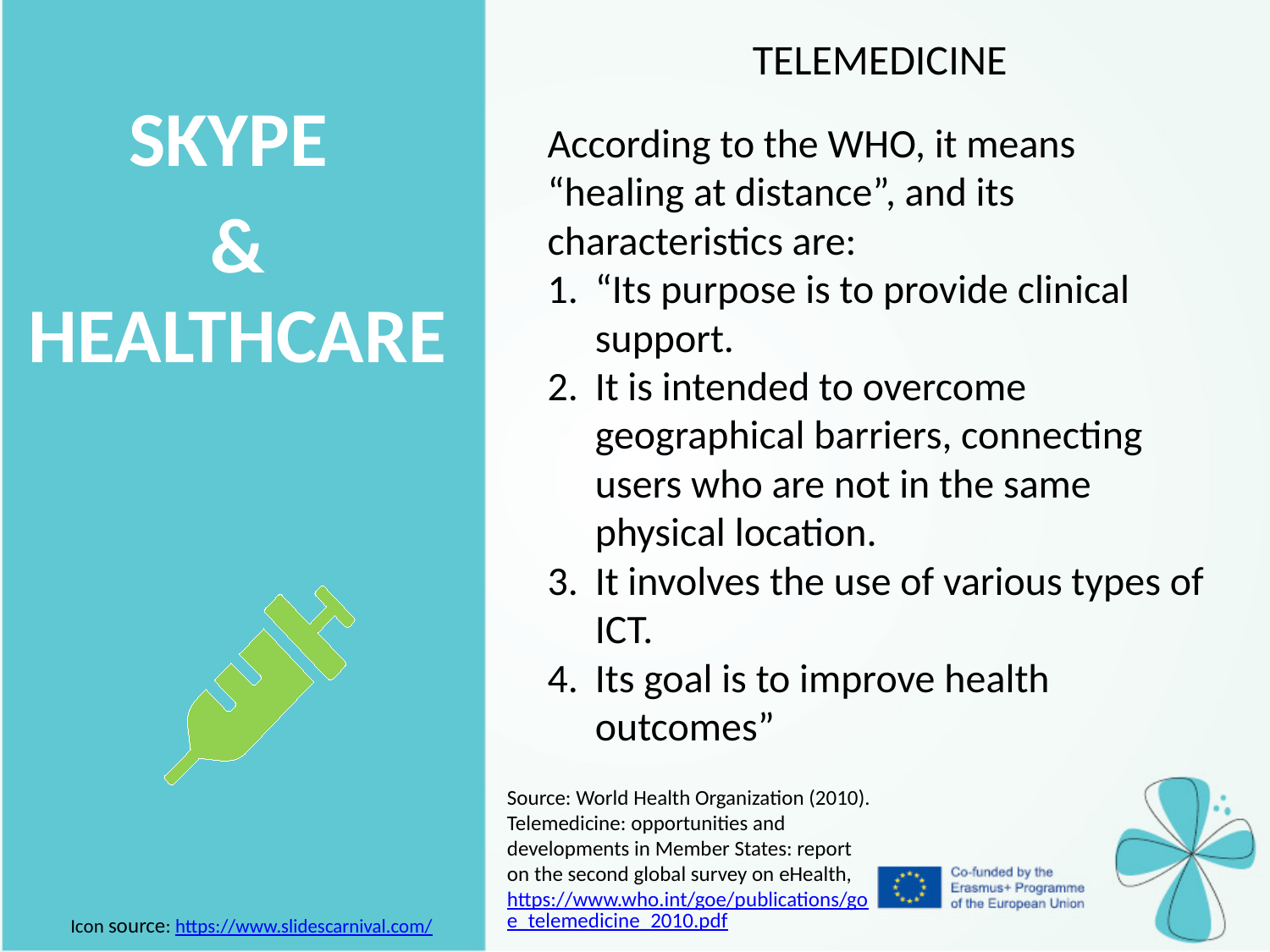

TELEMEDICINE

According to the WHO, it means “healing at distance”, and its characteristics are:
“Its purpose is to provide clinical support.
It is intended to overcome geographical barriers, connecting users who are not in the same physical location.
It involves the use of various types of ICT.
Its goal is to improve health outcomes”

| SKYPE & HEALTHCARE |
| --- |

Source: World Health Organization (2010). Telemedicine: opportunities and developments in Member States: report on the second global survey on eHealth, https://www.who.int/goe/publications/goe_telemedicine_2010.pdf
Icon source: https://www.slidescarnival.com/